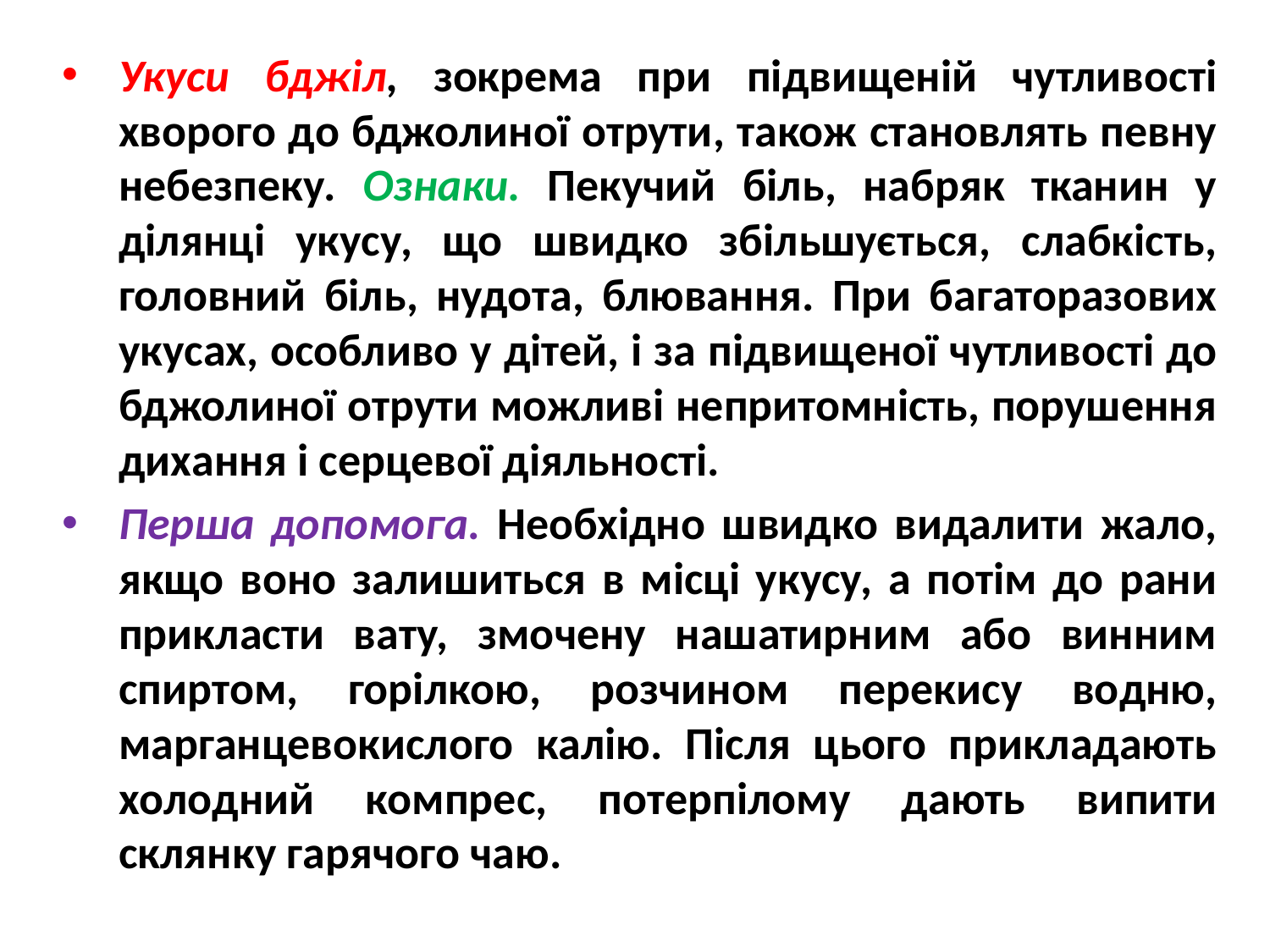

Укуси бджіл, зокрема при підвищеній чутливості хворого до бджолиної отрути, також становлять певну небезпеку. Ознаки. Пекучий біль, набряк тканин у ділянці укусу, що швидко збільшується, слабкість, головний біль, нудота, блювання. При багаторазових укусах, особливо у дітей, і за підвищеної чутливості до бджолиної отрути можливі непритомність, порушення дихання і серцевої діяльності.
Перша допомога. Необхідно швидко видалити жало, якщо воно залишиться в місці укусу, а потім до рани прикласти вату, змочену нашатирним або винним спиртом, горілкою, розчином перекису водню, марганцевокислого калію. Після цього прикладають холодний компрес, потерпілому дають випити склянку гарячого чаю.